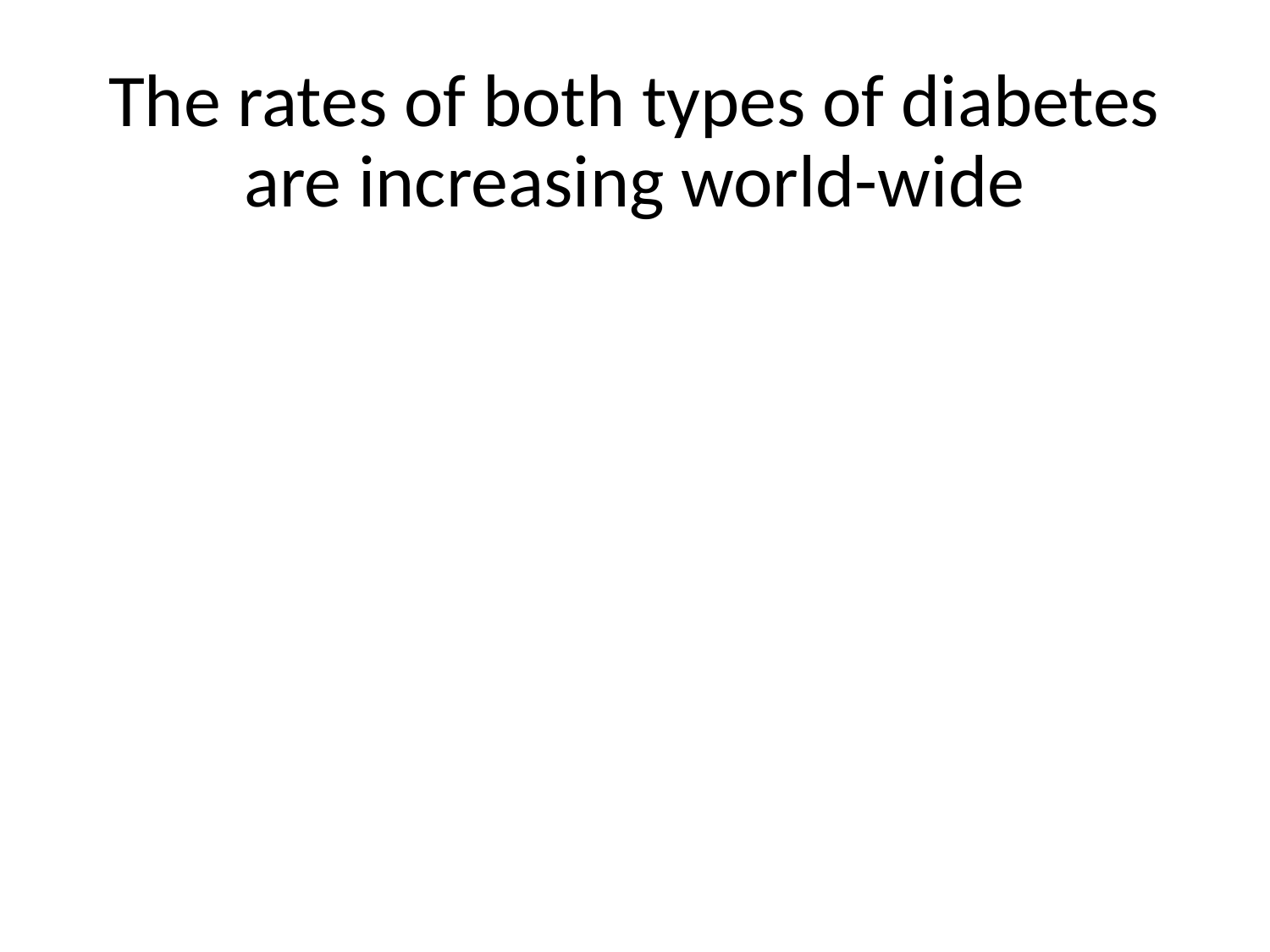

# The rates of both types of diabetes are increasing world-wide